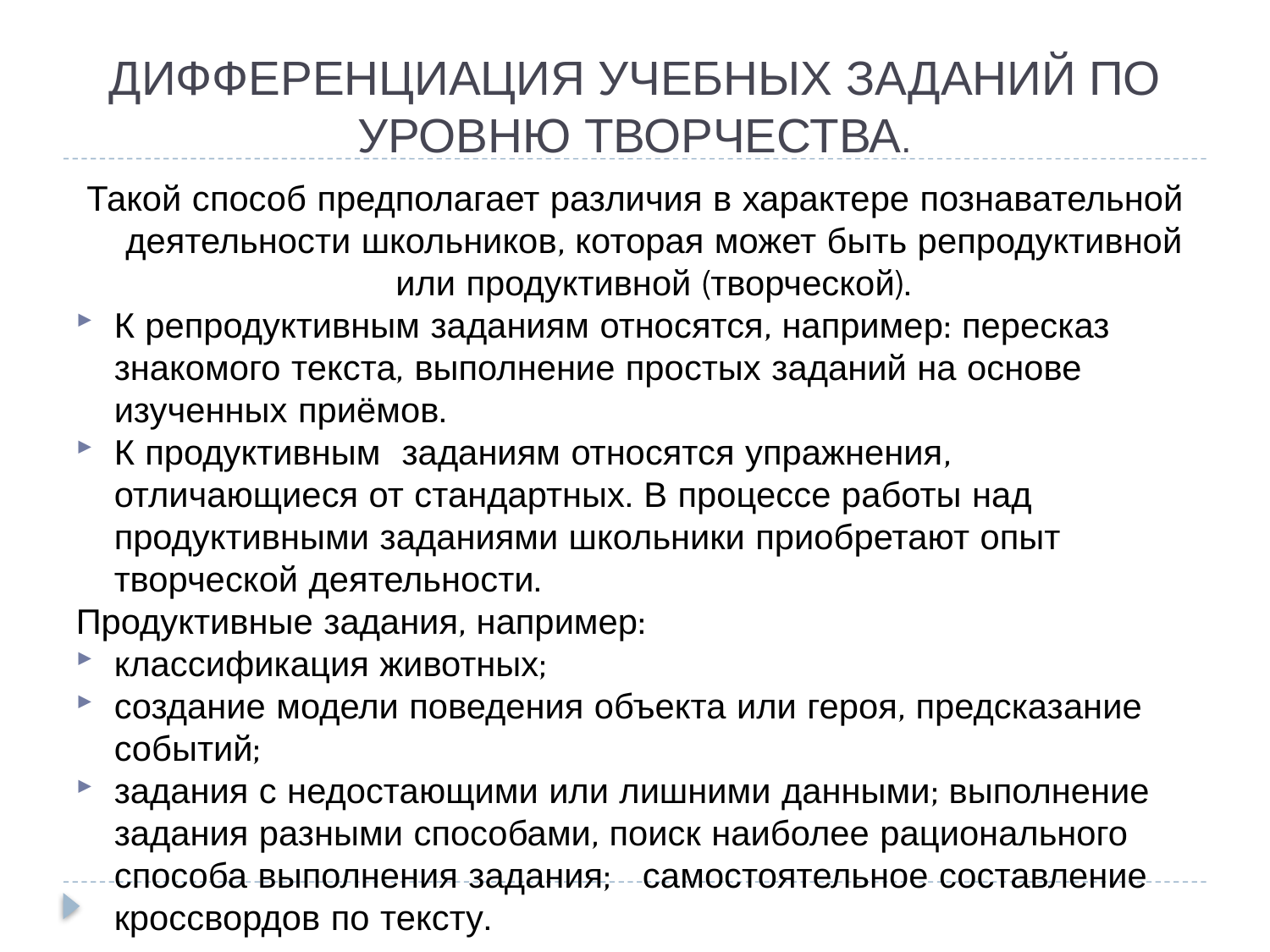

# ДИФФЕРЕНЦИАЦИЯ УЧЕБНЫХ ЗАДАНИЙ ПО УРОВНЮ ТВОРЧЕСТВА.
Такой способ предполагает различия в характере познавательной деятельности школьников, которая может быть репродуктивной или продуктивной (творческой).
К репродуктивным заданиям относятся, например: пересказ знакомого текста, выполнение простых заданий на основе изученных приёмов.
К продуктивным  заданиям относятся упражнения, отличающиеся от стандартных. В процессе работы над продуктивными заданиями школьники приобретают опыт творческой деятельности.
Продуктивные задания, например:
классификация животных;
создание модели поведения объекта или героя, предсказание событий;
задания с недостающими или лишними данными; выполнение задания разными способами, поиск наиболее рационального способа выполнения задания;   самостоятельное составление кроссвордов по тексту.